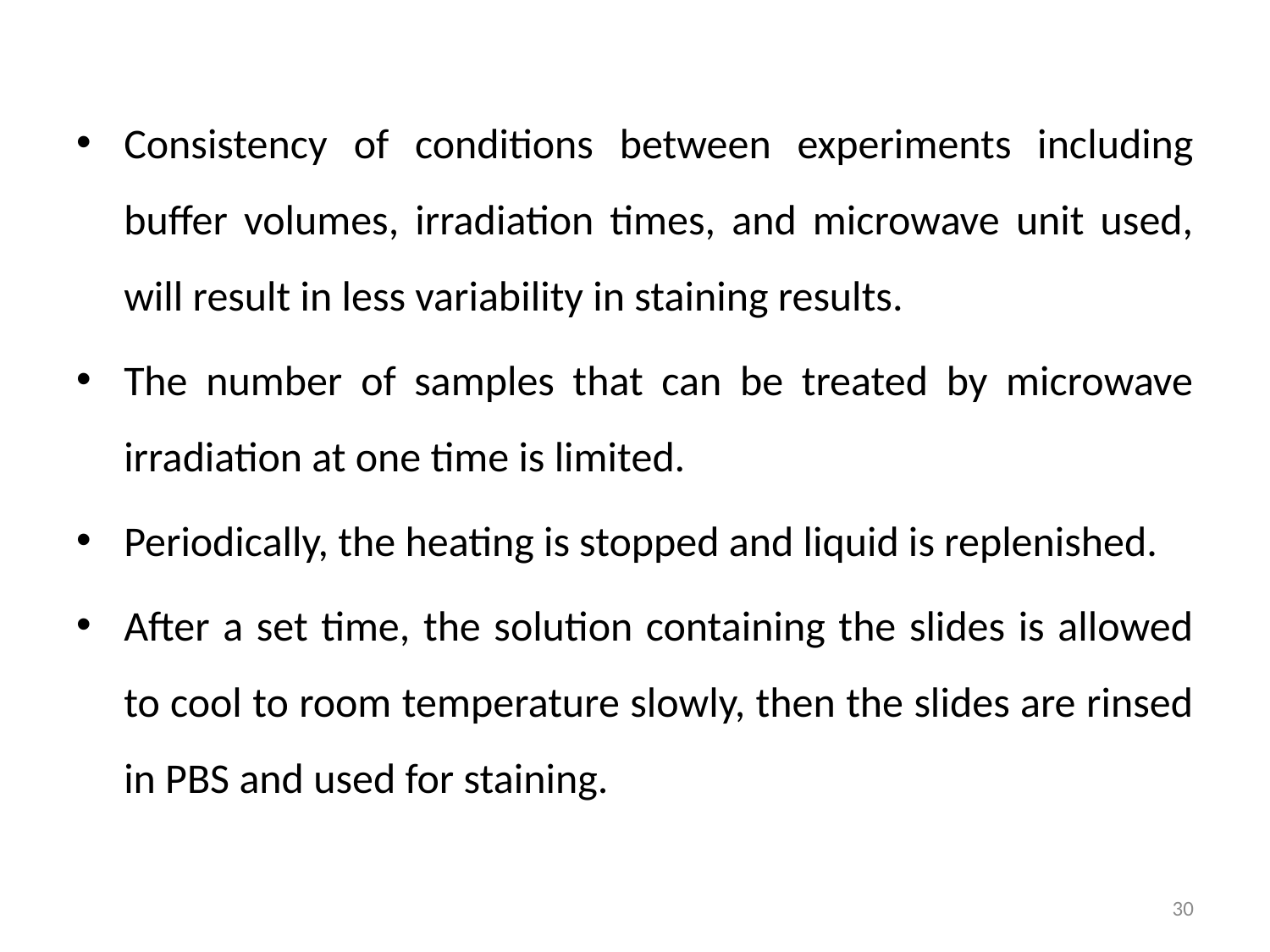

Consistency of conditions between experiments including buffer volumes, irradiation times, and microwave unit used, will result in less variability in staining results.
The number of samples that can be treated by microwave irradiation at one time is limited.
Periodically, the heating is stopped and liquid is replenished.
After a set time, the solution containing the slides is allowed to cool to room temperature slowly, then the slides are rinsed in PBS and used for staining.

30